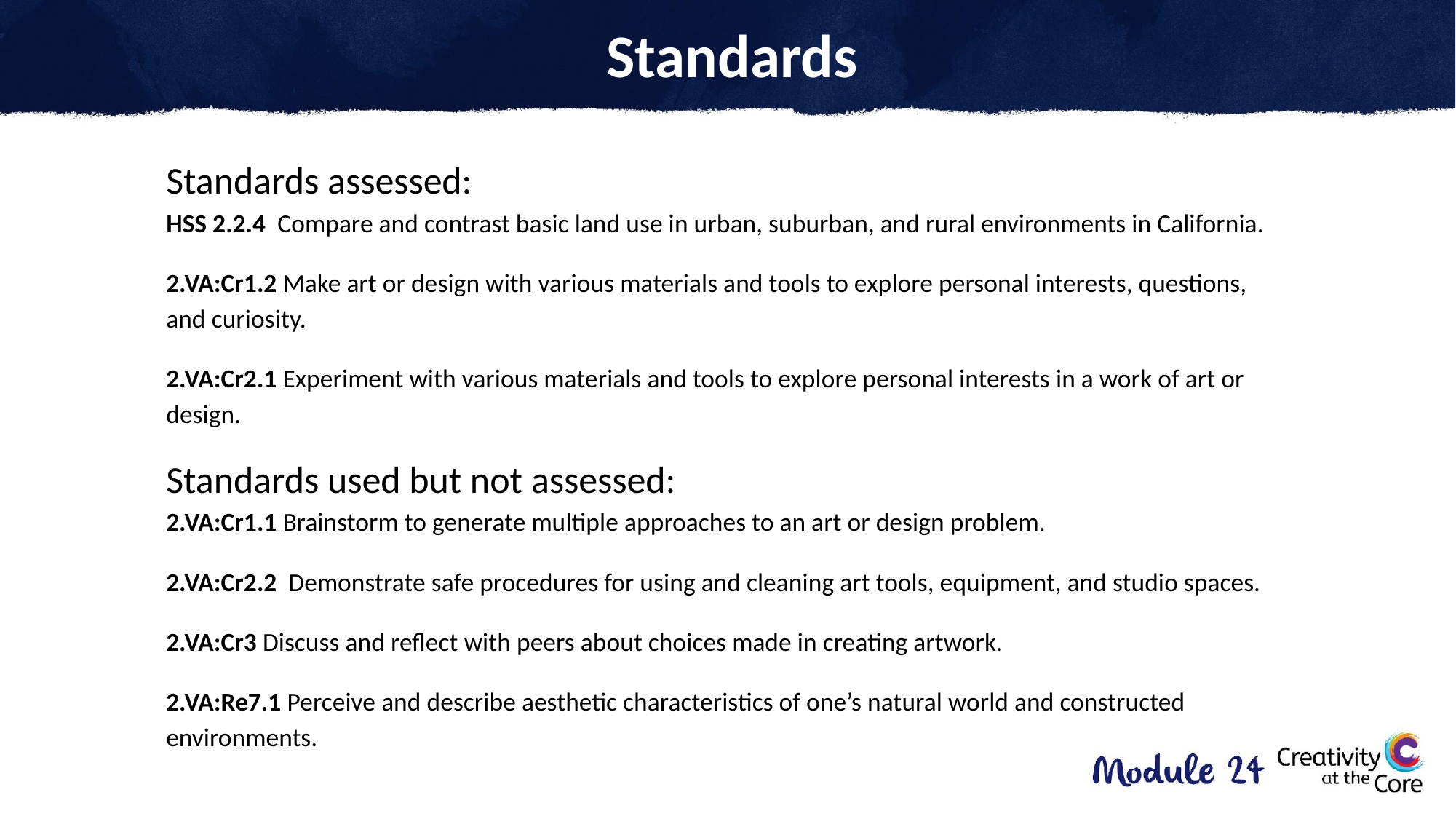

# Standards
Standards assessed:
HSS 2.2.4  Compare and contrast basic land use in urban, suburban, and rural environments in California.
2.VA:Cr1.2 Make art or design with various materials and tools to explore personal interests, questions, and curiosity.
2.VA:Cr2.1 Experiment with various materials and tools to explore personal interests in a work of art or design.

Standards used but not assessed:
2.VA:Cr1.1 Brainstorm to generate multiple approaches to an art or design problem.
2.VA:Cr2.2  Demonstrate safe procedures for using and cleaning art tools, equipment, and studio spaces.
2.VA:Cr3 Discuss and reflect with peers about choices made in creating artwork.
2.VA:Re7.1 Perceive and describe aesthetic characteristics of one’s natural world and constructed environments.